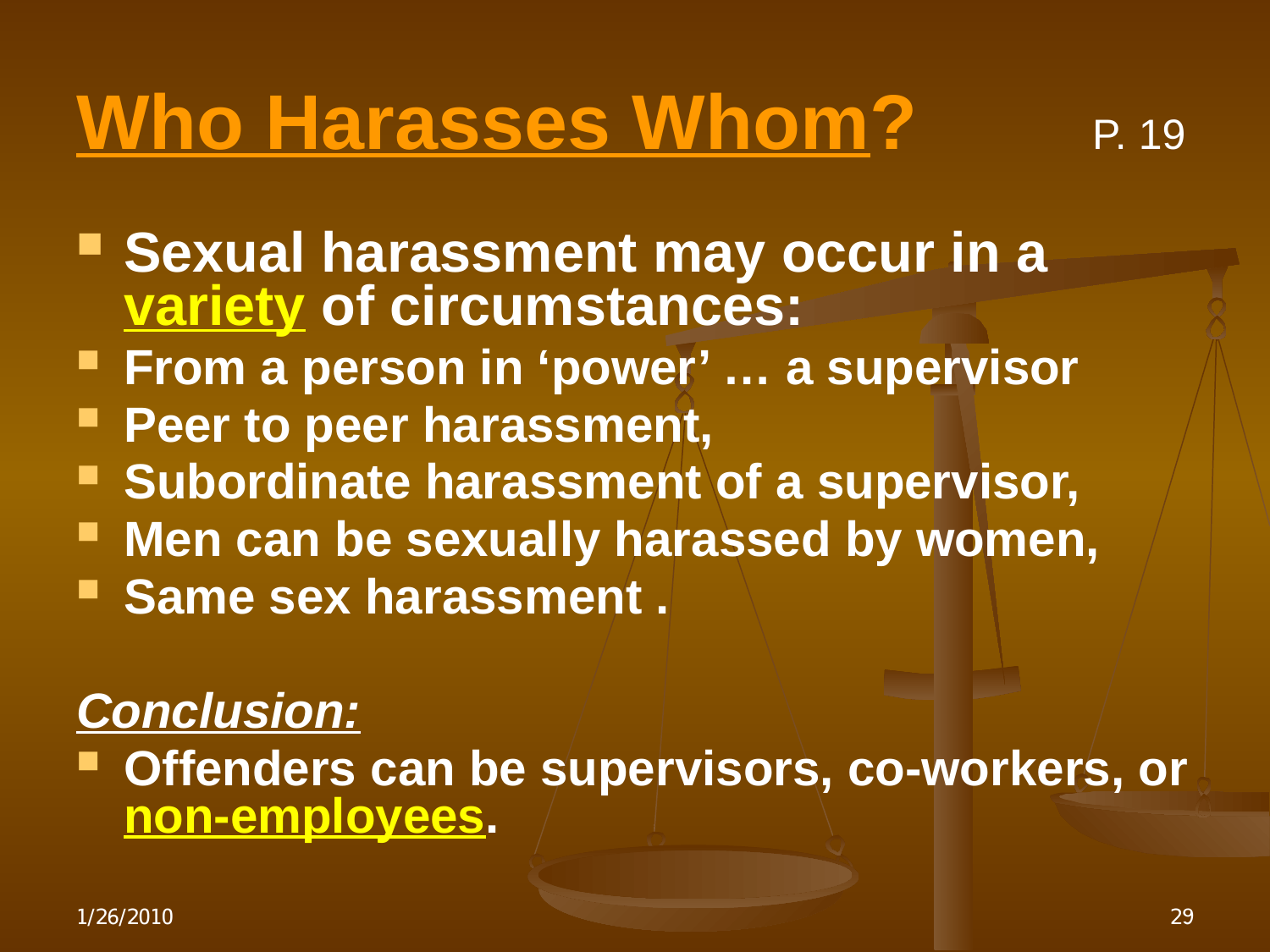

# Who Harasses Whom?		P. 19
Sexual harassment may occur in a variety of circumstances:
From a person in ‘power’ … a supervisor
Peer to peer harassment,
Subordinate harassment of a supervisor,
Men can be sexually harassed by women,
Same sex harassment .

Conclusion:
Offenders can be supervisors, co-workers, or non-employees.
1/26/2010
29